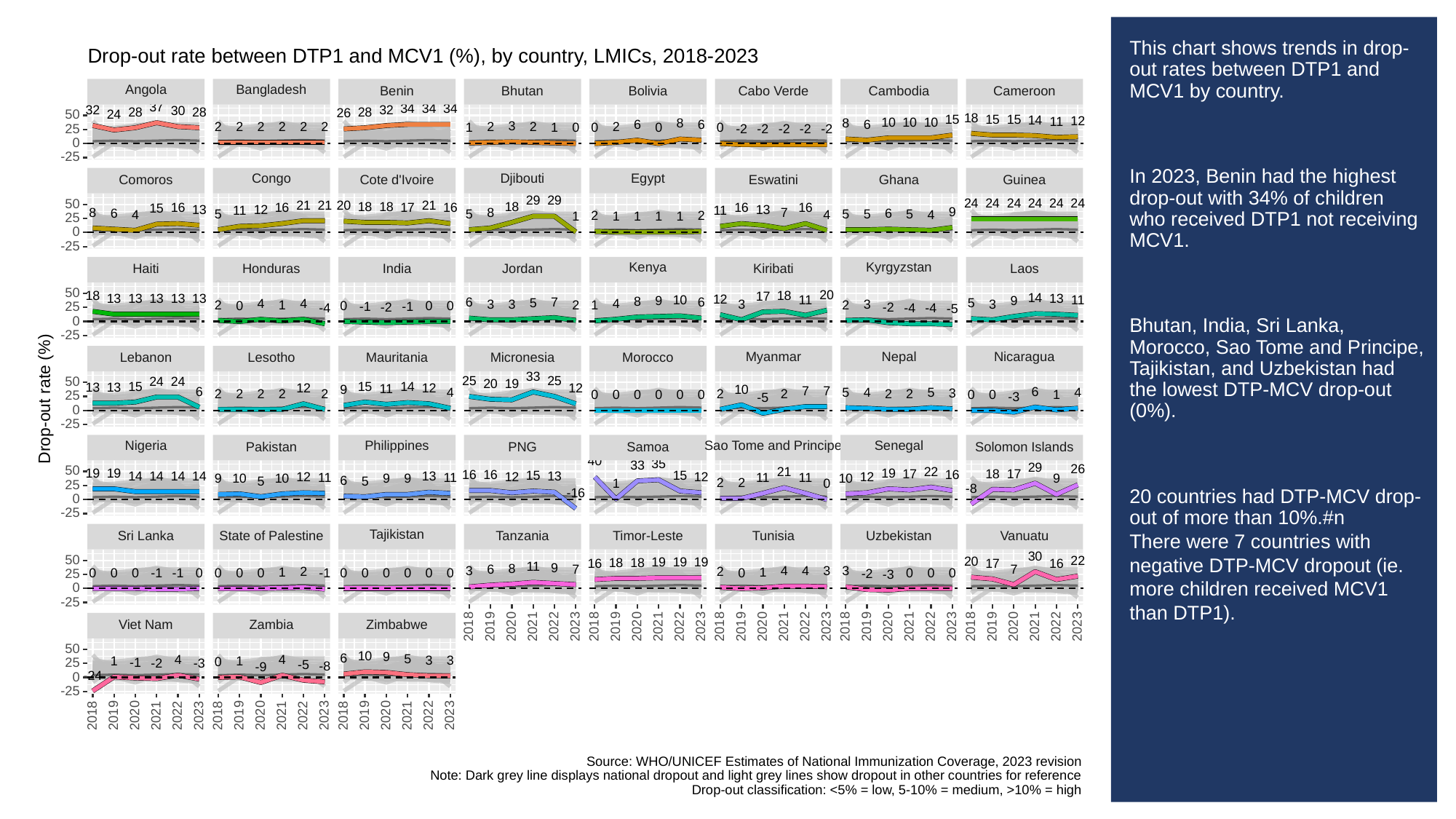

# This chart shows trends in drop-out rates between DTP1 and MCV1 by country.

In 2023, Benin had the highest drop-out with 34% of children who received DTP1 not receiving MCV1.

Bhutan, India, Sri Lanka, Morocco, Sao Tome and Principe, Tajikistan, and Uzbekistan had the lowest DTP-MCV drop-out (0%).

20 countries had DTP-MCV drop-out of more than 10%.#n
There were 7 countries with negative DTP-MCV dropout (ie. more children received MCV1 than DTP1).

Drop-out rate between DTP1 and MCV1 (%), by country, LMICs, 2018-2023

Angola
Bangladesh
Cabo Verde
Cambodia
Cameroon
Benin
Bhutan
Bolivia
37

34
34
34
32
32
30
28
28
28

26
50
24
18

15
15
15
14
12
11
10
10
10
8
8
6
6
6

3

2
2
2
2
2
2
2
2
2
1
1
0
0
0
0

25

-2
-2
-2
-2
-2

0

-25

Congo
Djibouti
Egypt
Comoros
Cote d'Ivoire
Ghana
Guinea
Eswatini

29
29

50
24
24
24
24
24
24
21
21
21
20
18
18
18
17
16
16
16
16
16

15
13
13
12
11
11
9
8
8
7
6
6

5
5
5
5
5
4
4
4

2
2
1
1
1
1
1

25

0

-25

Kenya
Kyrgyzstan
Jordan
Haiti
Honduras
India
Kiribati
Laos

50
20
18
18
17

14
13
13
13
13
13
13
12
11
11
10
9
9
8
7
6
6

5
5
4
4
4
3
3
3
3
3

2
2
2
1
1
0
0
0
0

25
-1
-1

-2
-2
-4
-4
-4

-5

0

-25

Myanmar
Nicaragua
Nepal
Lebanon
Lesotho
Mauritania
Micronesia
Morocco

33

25
25
50
24
24
20
19

15
15
14
13
13
12
12
12
11
10
9
7
7
6
6

5
5
4
4
4
3

2
2
2
2
2
2
2
2
2
1
0
0
0
0
0
0
0
0
Drop-out rate (%)

25

-3

-5

0

-25

Senegal
Sao Tome and Principe
Nigeria
Philippines
PNG
Samoa
Solomon Islands
Pakistan
40
35

33
29

26
50
22
21
19
19
19
18
17
17
16
16
16

15
15
14
14
14
14
13
13
12
12
12
12
11
11
11
11
10
10
10
9
9
9
9
6

5
5

2
2
1
0

25

-8

-16

0

-25

Tajikistan
Sri Lanka
State of Palestine
Uzbekistan
Tanzania
Timor-Leste
Tunisia
Vanuatu

30

50
22
20
19
19
19
18
18
17
16
16

11
9
8
7
7
6

4
4
3
3
3

2
2
1
1
0
0
0
0
0
0
0
0
0
0
0
0
0
0
0
0
0

25
-1
-1
-1

-2
-3

0

-25

Viet Nam
Zambia
Zimbabwe
2023
2023
2023
2023
2023
2018
2019
2020
2021
2022
2018
2019
2020
2021
2022
2018
2019
2020
2021
2022
2018
2019
2020
2021
2022
2018
2019
2020
2021
2022

50

10
9
6

5
4
4
3
3

1
1
0

25
-1

-2
-3

-5

-8
-9

-24

0

-25

2023
2023
2023
2018
2019
2020
2021
2022
2018
2019
2020
2021
2022
2018
2019
2020
2021
2022
Source: WHO/UNICEF Estimates of National Immunization Coverage, 2023 revision
Note: Dark grey line displays national dropout and light grey lines show dropout in other countries for reference
Drop-out classification: <5% = low, 5-10% = medium, >10% = high